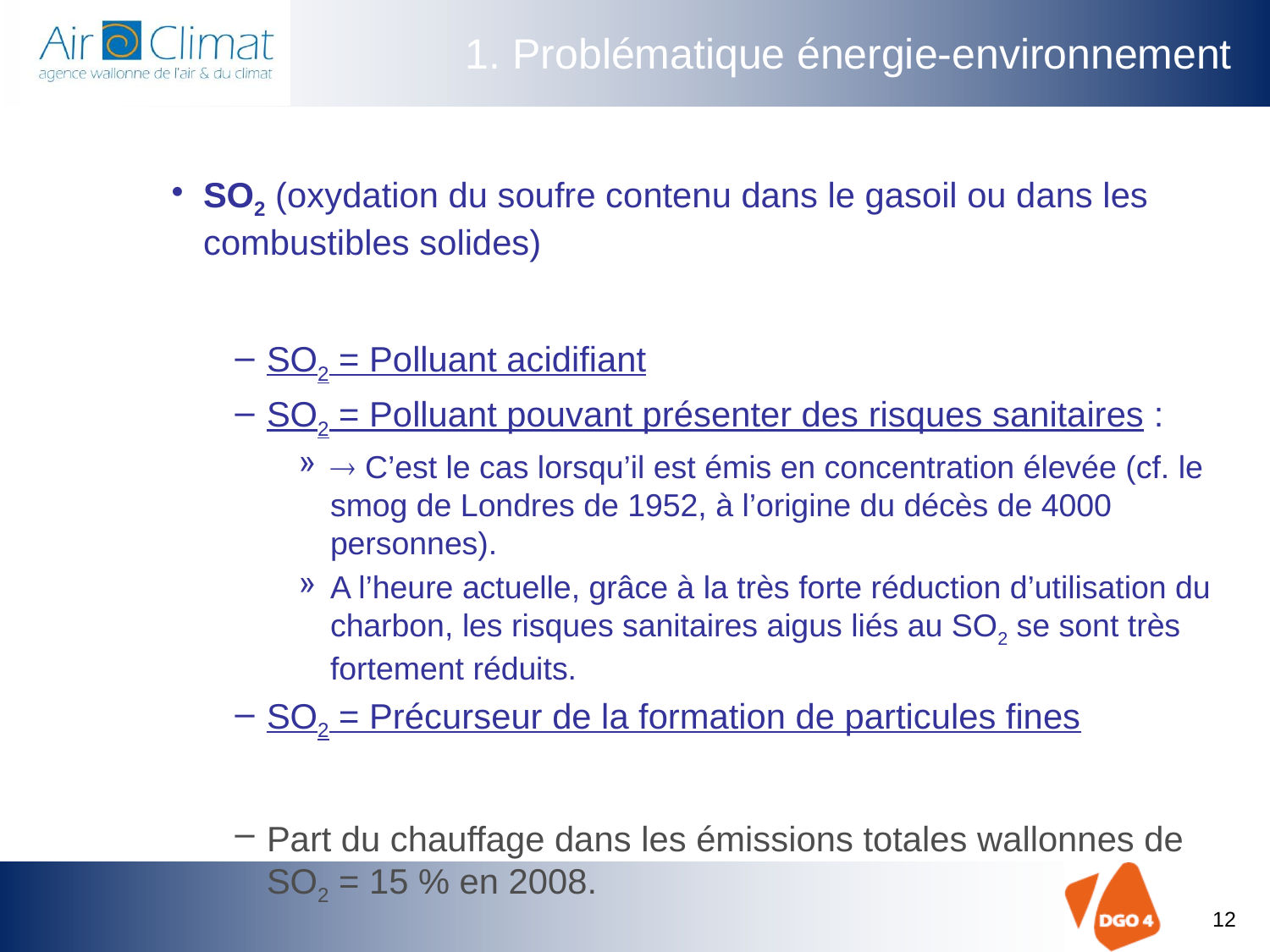

# 1. Problématique énergie-environnement

SO2 (oxydation du soufre contenu dans le gasoil ou dans les combustibles solides)

SO2 = Polluant acidifiant
SO2 = Polluant pouvant présenter des risques sanitaires :
→ C’est le cas lorsqu’il est émis en concentration élevée (cf. le smog de Londres de 1952, à l’origine du décès de 4000 personnes).
A l’heure actuelle, grâce à la très forte réduction d’utilisation du charbon, les risques sanitaires aigus liés au SO2 se sont très fortement réduits.
SO2 = Précurseur de la formation de particules fines

Part du chauffage dans les émissions totales wallonnes de SO2 = 15 % en 2008.

12